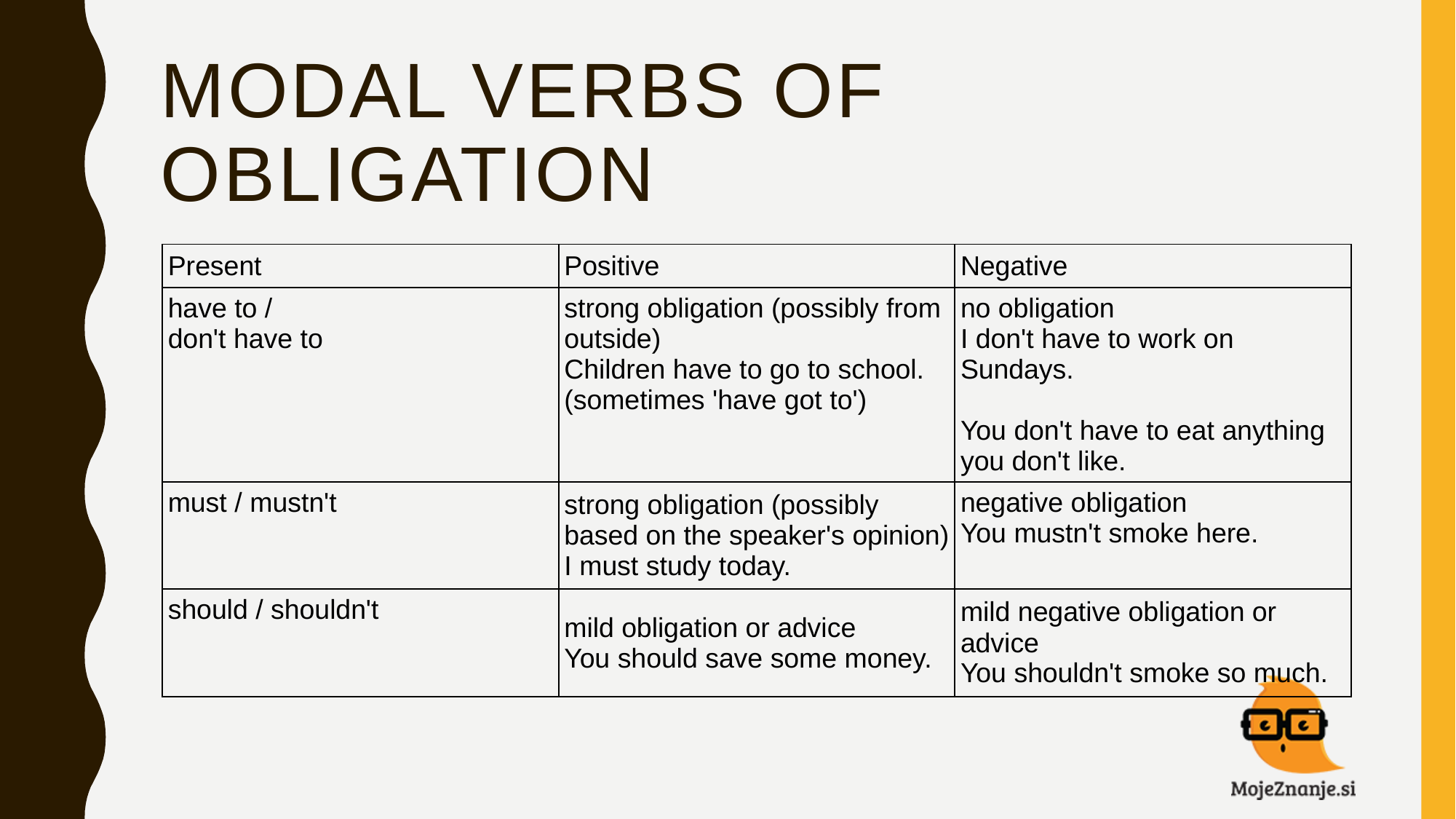

# MODAL VERBS OF OBLIGATION

| Present | Positive | Negative |
| --- | --- | --- |
| have to /  don't have to | strong obligation (possibly from outside) Children have to go to school. (sometimes 'have got to') | no obligation I don't have to work on Sundays. You don't have to eat anything you don't like. |
| must / mustn't | strong obligation (possibly based on the speaker's opinion) I must study today. | negative obligation You mustn't smoke here. |
| should / shouldn't | mild obligation or advice You should save some money. | mild negative obligation or advice You shouldn't smoke so much. |